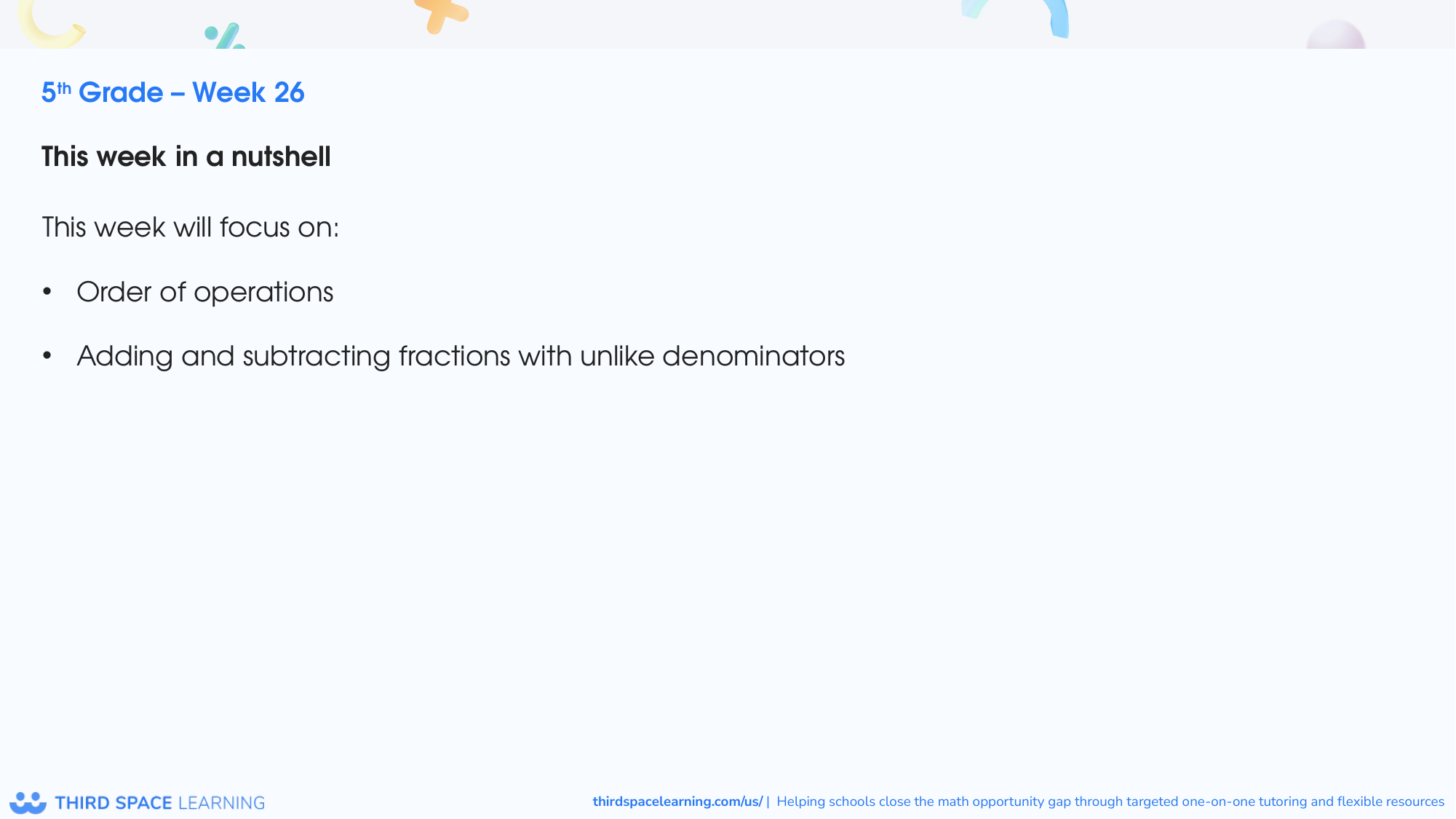

5th Grade – Week 26
This week in a nutshell
This week will focus on:
Order of operations
Adding and subtracting fractions with unlike denominators